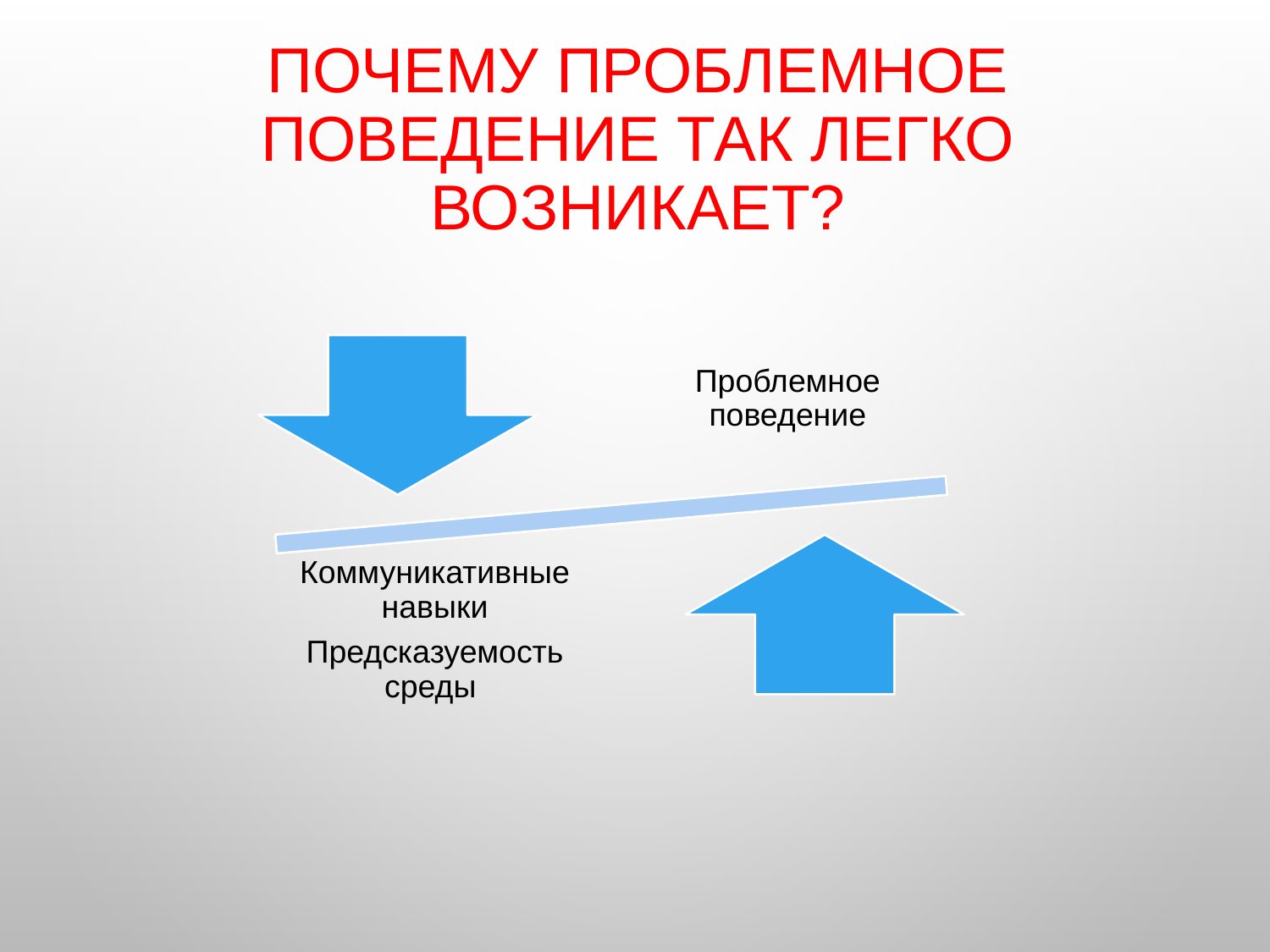

# Почему проблемное поведение так легко возникает?
Проблемное поведение
Коммуникативные навыки
Предсказуемость среды